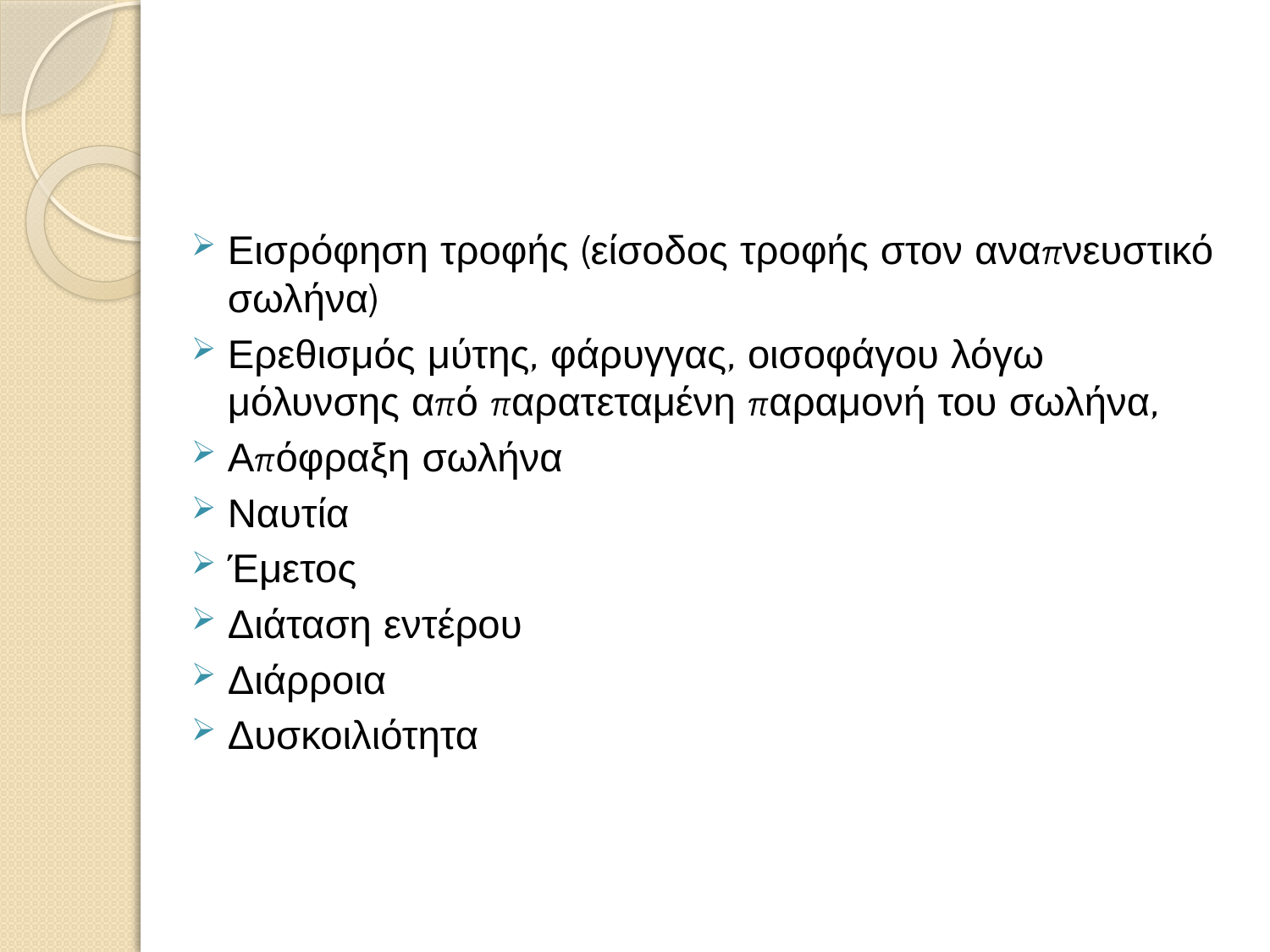

#
Εισρόφηση τροφής (είσοδος τροφής στον αναπνευστικό σωλήνα)
Ερεθισμός μύτης, φάρυγγας, οισοφάγου λόγω μόλυνσης από παρατεταμένη παραμονή του σωλήνα,
Απόφραξη σωλήνα
Ναυτία
Έμετος
Διάταση εντέρου
Διάρροια
Δυσκοιλιότητα